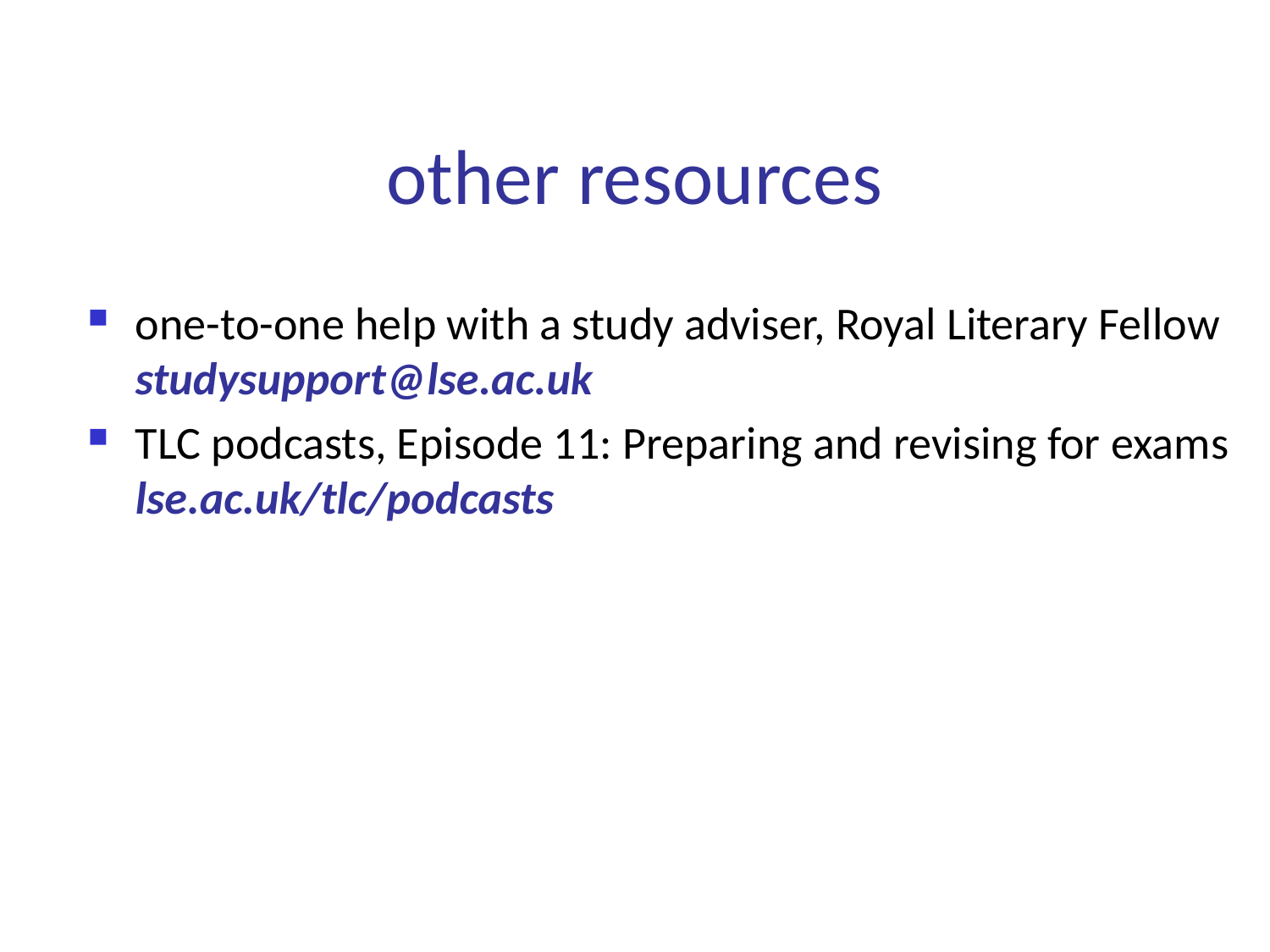

# other resources
one-to-one help with a study adviser, Royal Literary Fellow	studysupport@lse.ac.uk
TLC podcasts, Episode 11: Preparing and revising for exams	lse.ac.uk/tlc/podcasts